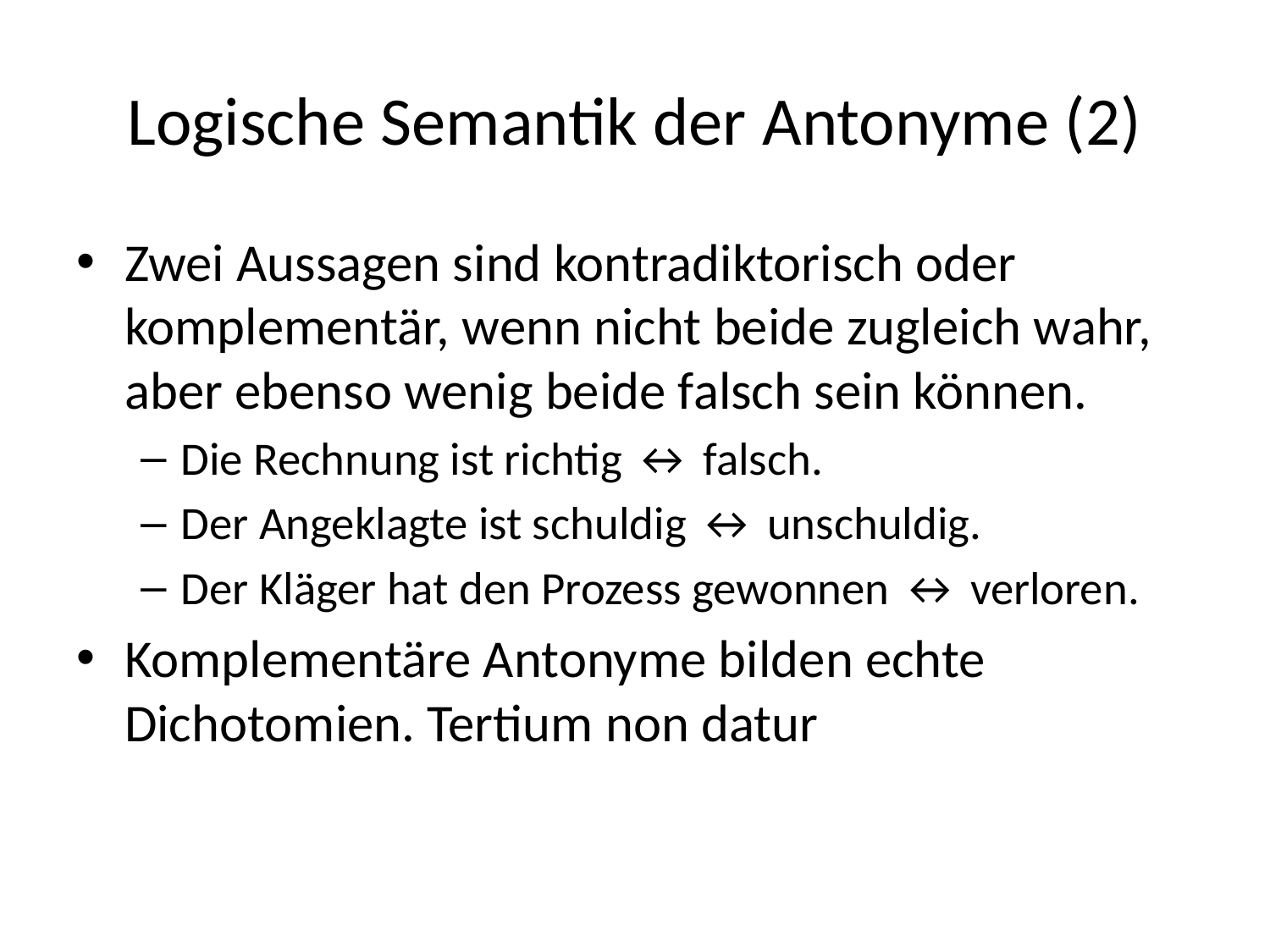

# Logische Semantik der Antonyme (2)
Zwei Aussagen sind kontradiktorisch oder komplementär, wenn nicht beide zugleich wahr, aber ebenso wenig beide falsch sein können.
Die Rechnung ist richtig ↔ falsch.
Der Angeklagte ist schuldig ↔ unschuldig.
Der Kläger hat den Prozess gewonnen ↔ verloren.
Komplementäre Antonyme bilden echte Dichotomien. Tertium non datur